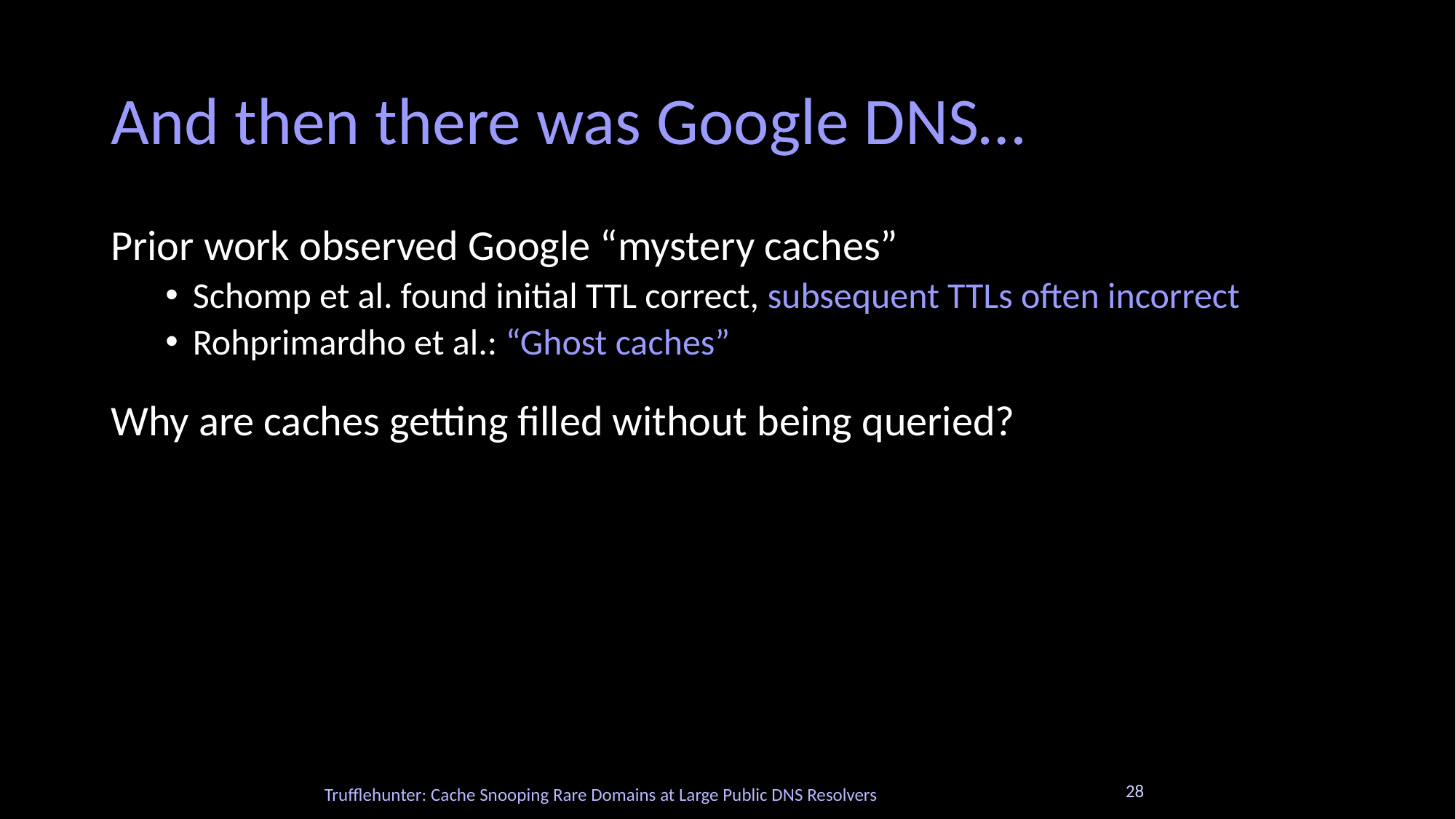

# And then there was Google DNS…
Prior work observed Google “mystery caches”
Schomp et al. found initial TTL correct, subsequent TTLs often incorrect
Rohprimardho et al.: “Ghost caches”
Why are caches getting filled without being queried?
28
Trufflehunter: Cache Snooping Rare Domains at Large Public DNS Resolvers